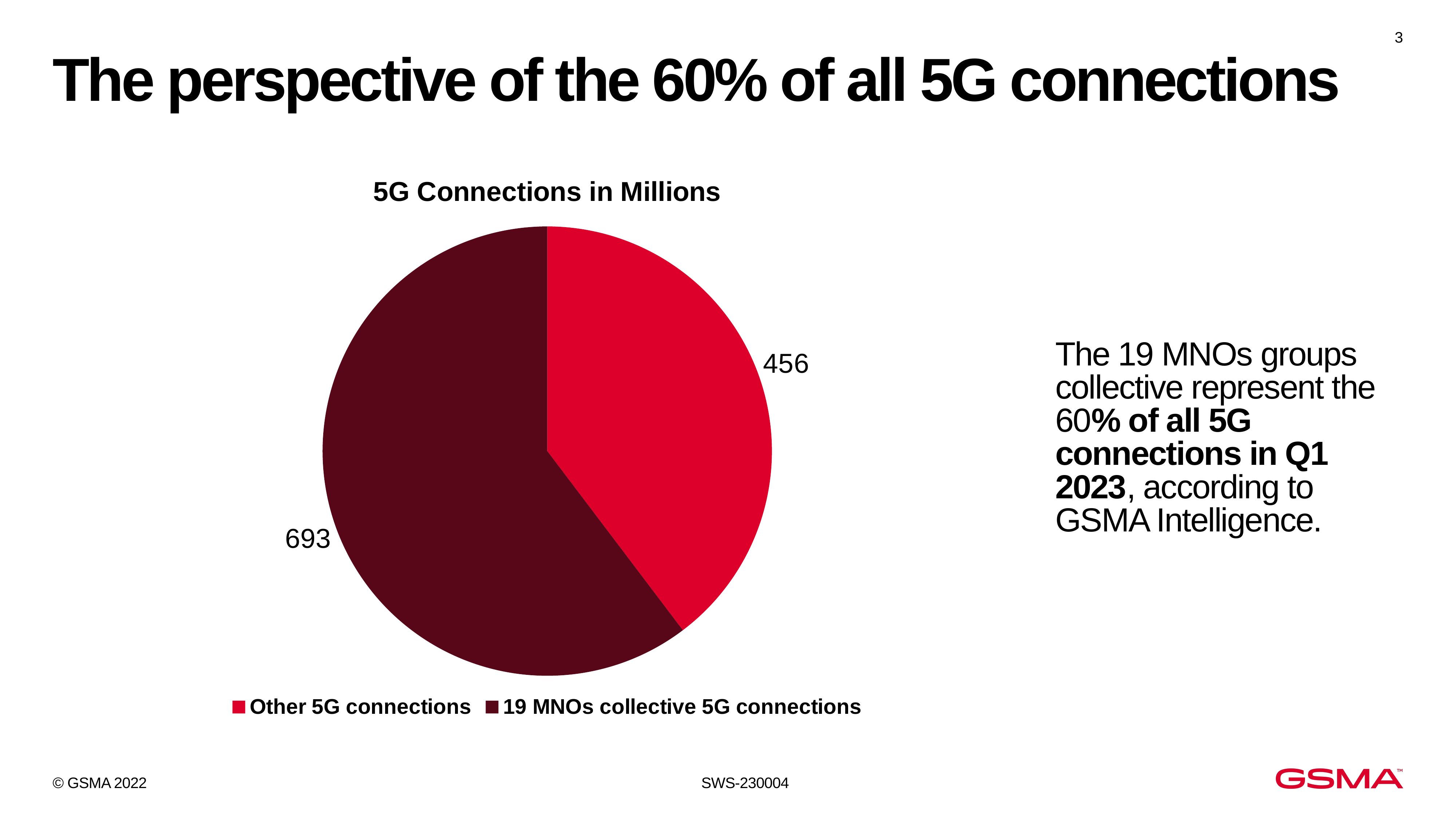

3
# The perspective of the 60% of all 5G connections

### Chart: 5G Connections in Millions

| Category | 5G connections in Millions |
|---|---|
| Other 5G connections | 456.0 |
| 19 MNOs collective 5G connections | 693.0 |
The 19 MNOs groups collective represent the 60% of all 5G connections in Q1 2023, according to GSMA Intelligence.
© GSMA 2022